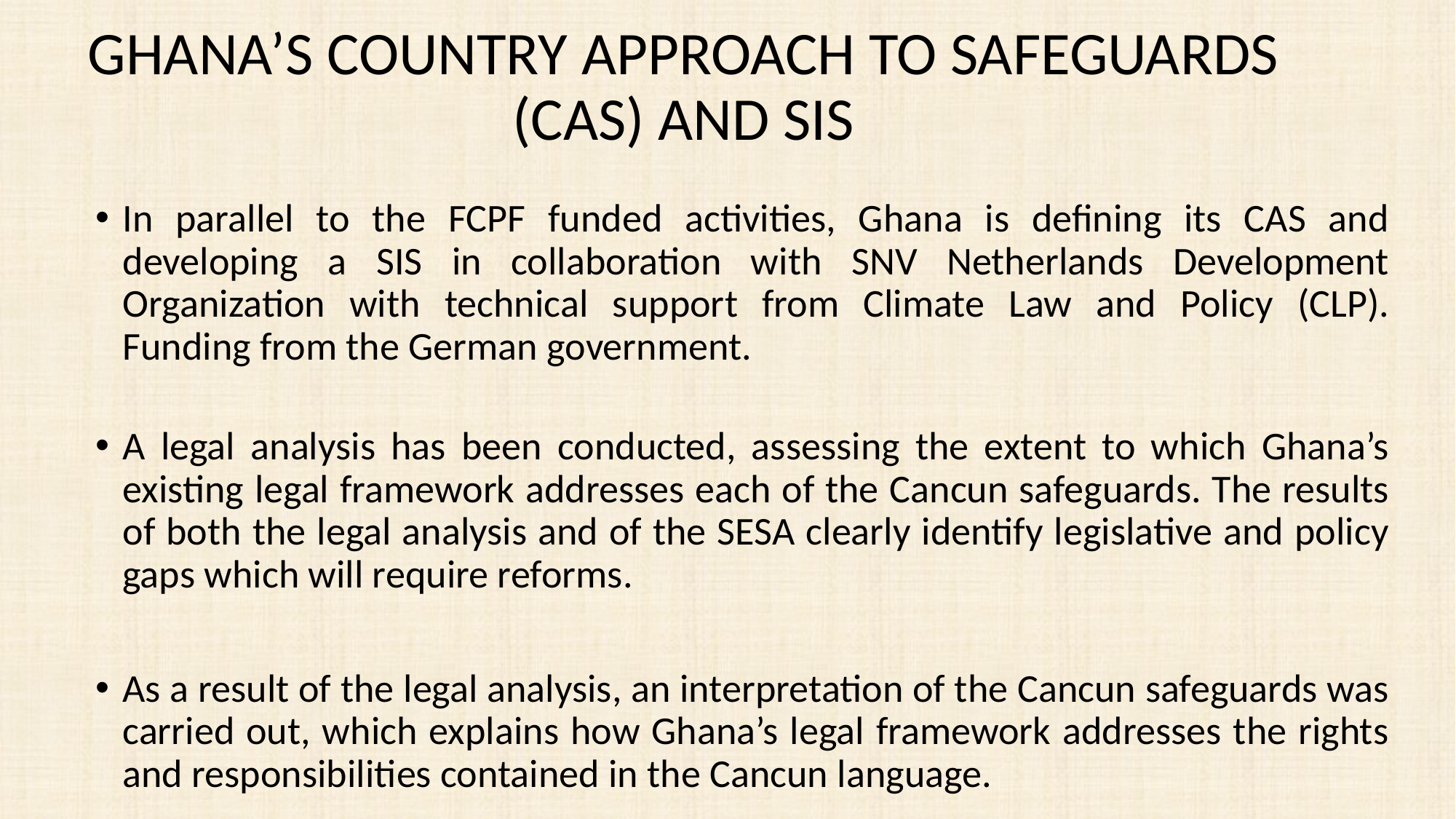

# GHANA’S COUNTRY APPROACH TO SAFEGUARDS (CAS) AND SIS
In parallel to the FCPF funded activities, Ghana is defining its CAS and developing a SIS in collaboration with SNV Netherlands Development Organization with technical support from Climate Law and Policy (CLP). Funding from the German government.

A legal analysis has been conducted, assessing the extent to which Ghana’s existing legal framework addresses each of the Cancun safeguards. The results of both the legal analysis and of the SESA clearly identify legislative and policy gaps which will require reforms.

As a result of the legal analysis, an interpretation of the Cancun safeguards was carried out, which explains how Ghana’s legal framework addresses the rights and responsibilities contained in the Cancun language.